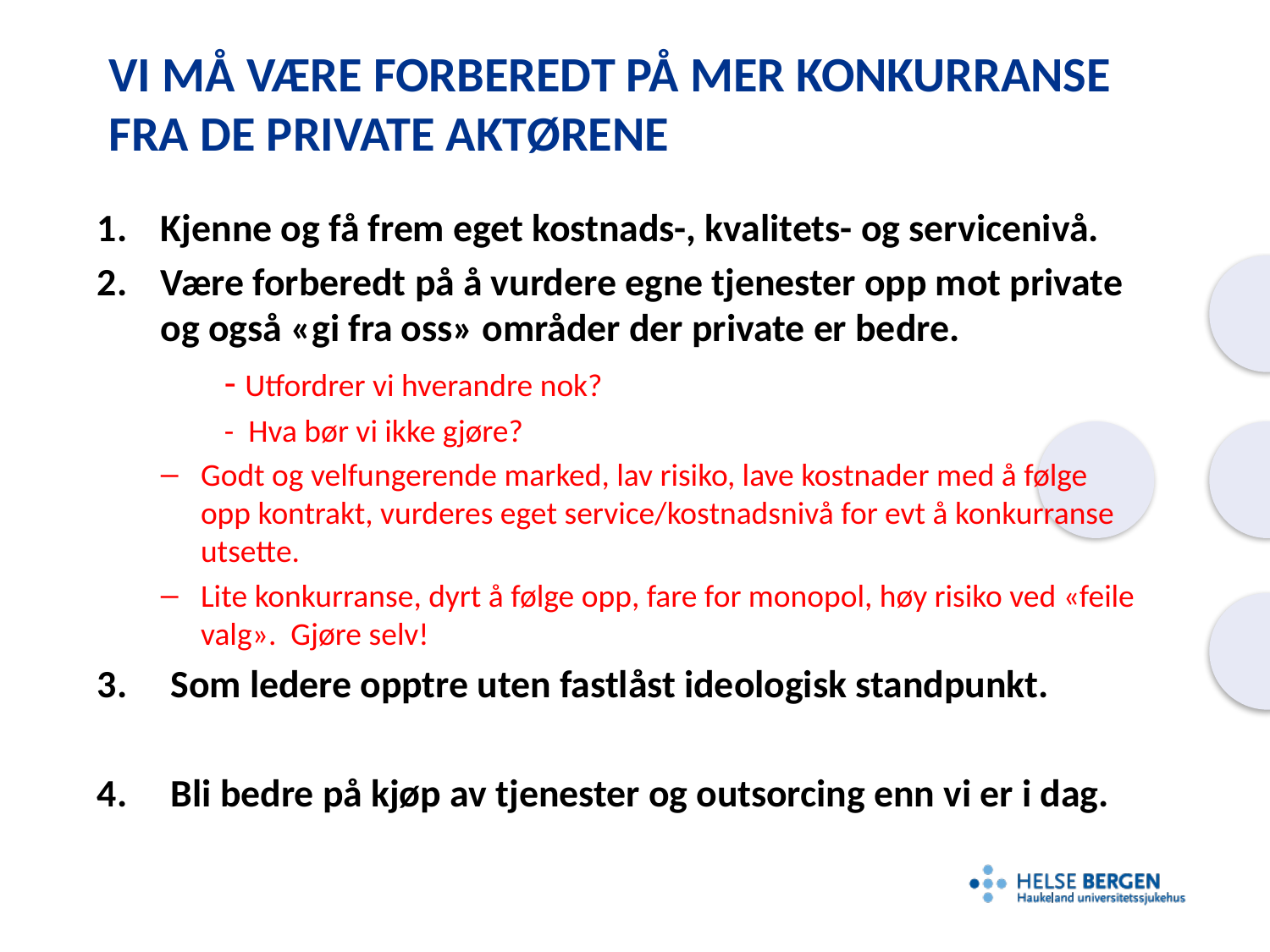

# VI MÅ VÆRE FORBEREDT PÅ MER KONKURRANSE FRA DE PRIVATE AKTØRENE
Kjenne og få frem eget kostnads-, kvalitets- og servicenivå.
Være forberedt på å vurdere egne tjenester opp mot private og også «gi fra oss» områder der private er bedre.
	- Utfordrer vi hverandre nok?
	-  Hva bør vi ikke gjøre?
Godt og velfungerende marked, lav risiko, lave kostnader med å følge opp kontrakt, vurderes eget service/kostnadsnivå for evt å konkurranse utsette.
Lite konkurranse, dyrt å følge opp, fare for monopol, høy risiko ved «feile valg».  Gjøre selv!
3.     Som ledere opptre uten fastlåst ideologisk standpunkt.

4.     Bli bedre på kjøp av tjenester og outsorcing enn vi er i dag.